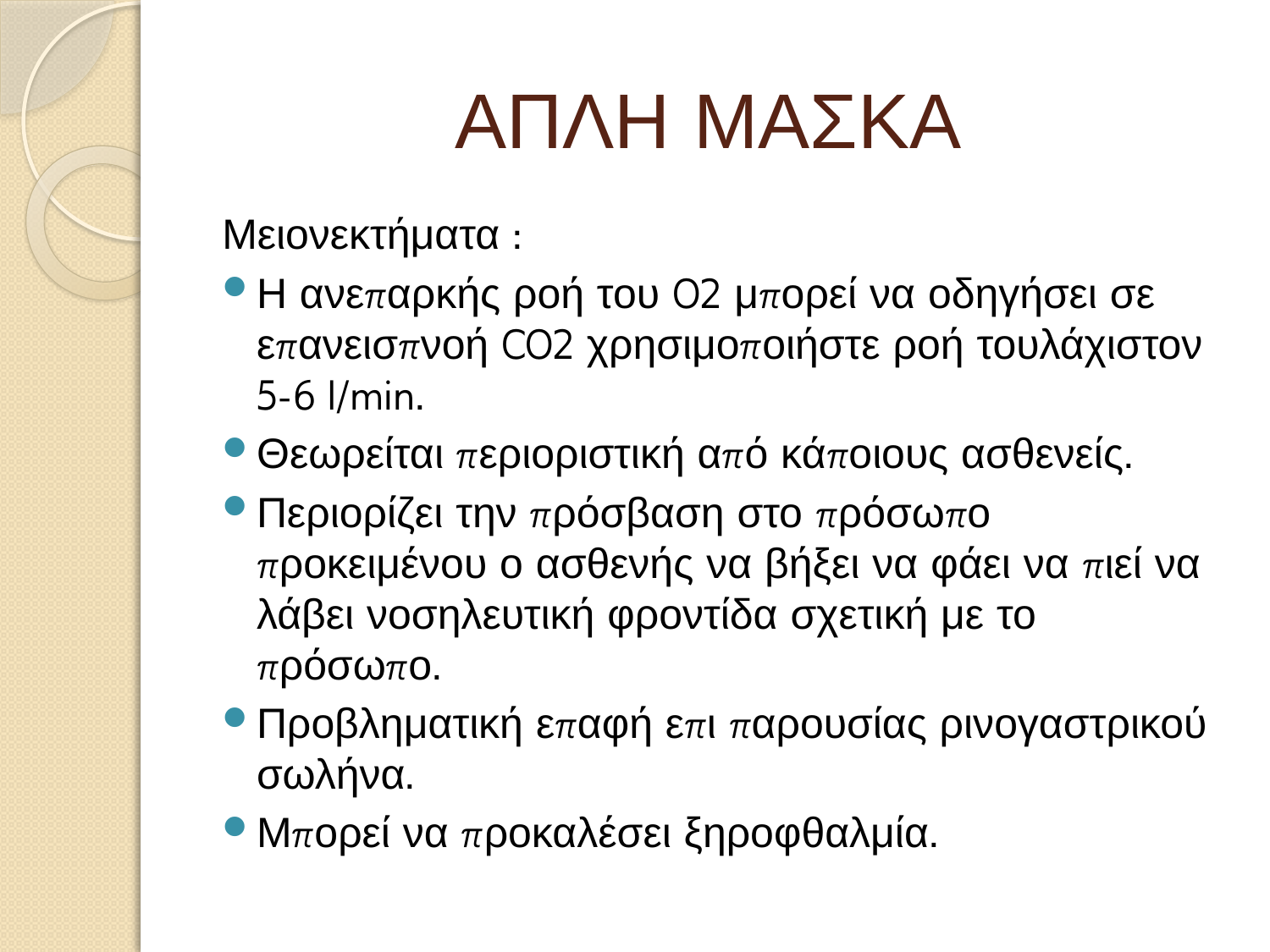

# ΑΠΛΗ ΜΑΣΚΑ
Μειονεκτήματα :
Η ανεπαρκής ροή του O2 μπορεί να οδηγήσει σε επανεισπνοή CO2 χρησιμοποιήστε ροή τουλάχιστον  5-6 l/min.
Θεωρείται περιοριστική από κάποιους ασθενείς.
Περιορίζει την πρόσβαση στο πρόσωπο προκειμένου ο ασθενής να βήξει να φάει να πιεί να λάβει νοσηλευτική φροντίδα σχετική με το πρόσωπο.
Προβληματική επαφή επι παρουσίας ρινογαστρικού σωλήνα.
Μπορεί να προκαλέσει ξηροφθαλμία.